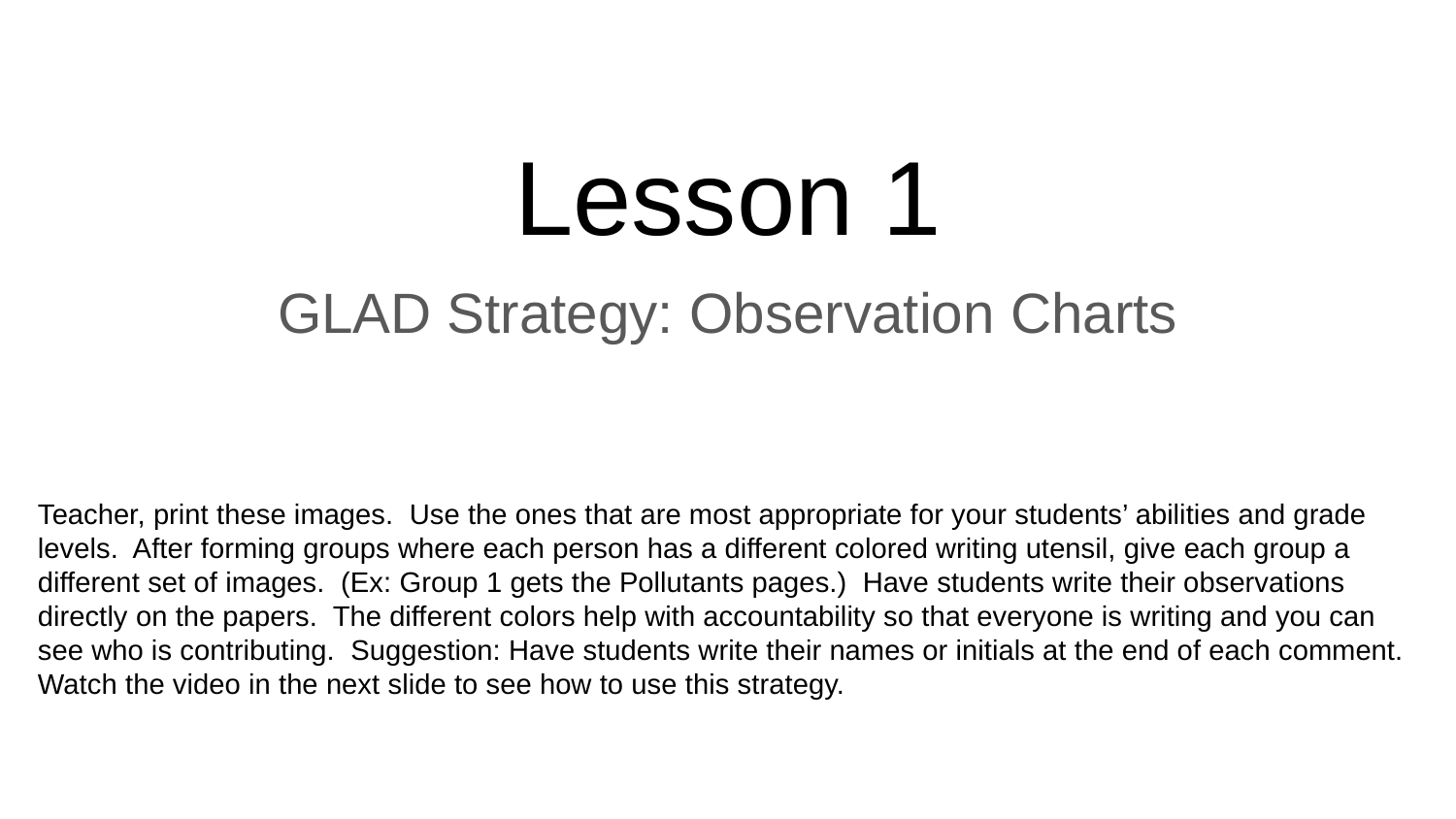

# Lesson 1
GLAD Strategy: Observation Charts
Teacher, print these images.  Use the ones that are most appropriate for your students’ abilities and grade levels.  After forming groups where each person has a different colored writing utensil, give each group a different set of images.  (Ex: Group 1 gets the Pollutants pages.)  Have students write their observations directly on the papers.  The different colors help with accountability so that everyone is writing and you can see who is contributing.  Suggestion: Have students write their names or initials at the end of each comment.  Watch the video in the next slide to see how to use this strategy.